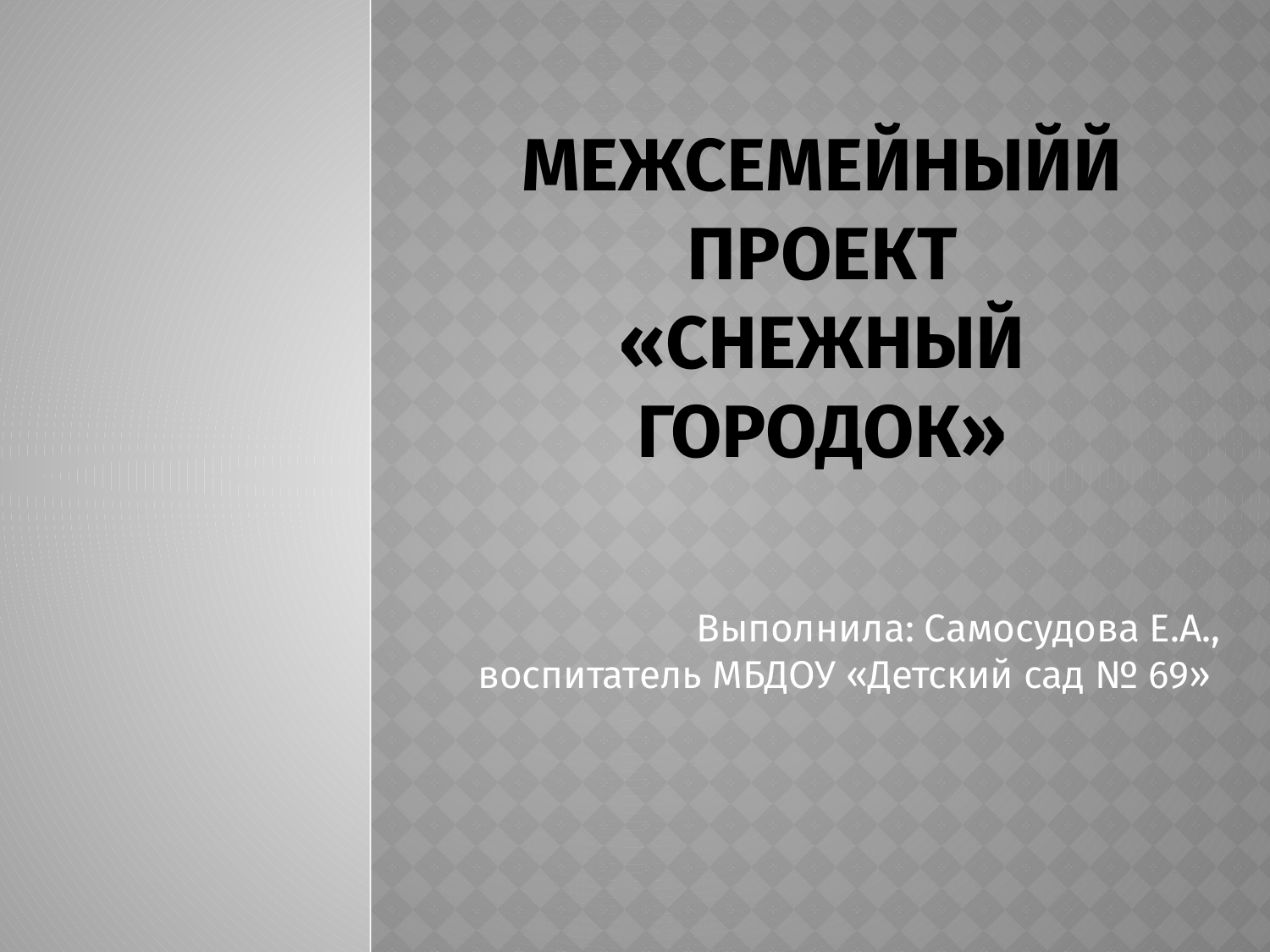

# мЕЖСЕМЕйНЫЙЙ ПРОЕКТ «снежный городок»
Выполнила: Самосудова Е.А.,
воспитатель МБДОУ «Детский сад № 69»